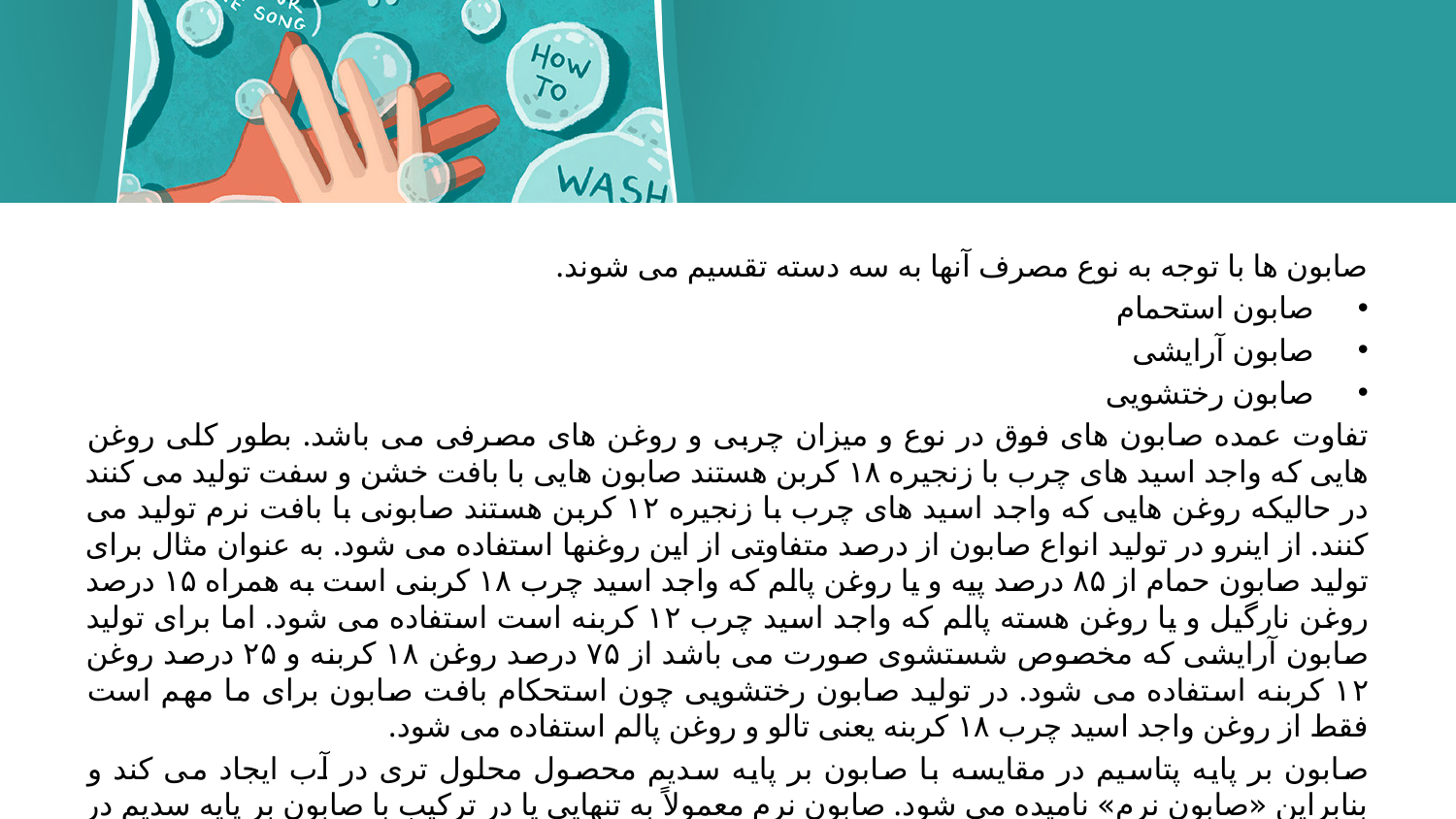

#
صابون ها با توجه به نوع مصرف آنها به سه دسته تقسیم می شوند.
صابون استحمام
صابون آرایشی
صابون رختشویی
تفاوت عمده صابون های فوق در نوع و میزان چربی و روغن های مصرفی می باشد. بطور کلی روغن هایی که واجد اسید های چرب با زنجیره ۱۸ کربن هستند صابون هایی با بافت خشن و سفت تولید می کنند در حالیکه روغن هایی که واجد اسید های چرب با زنجیره ۱۲ کربن هستند صابونی با بافت نرم تولید می کنند. از اینرو در تولید انواع صابون از درصد متفاوتی از این روغنها استفاده می شود. به عنوان مثال برای تولید صابون حمام از ۸۵ درصد پیه و یا روغن پالم که واجد اسید چرب ۱۸ کربنی است به همراه ۱۵ درصد روغن نارگیل و یا روغن هسته پالم که واجد اسید چرب ۱۲ کربنه است استفاده می شود. اما برای تولید صابون آرایشی که مخصوص شستشوی صورت می باشد از ۷۵ درصد روغن ۱۸ کربنه و ۲۵ درصد روغن ۱۲ کربنه استفاده می شود. در تولید صابون رختشویی چون استحکام بافت صابون برای ما مهم است فقط از روغن واجد اسید چرب ۱۸ کربنه یعنی تالو و روغن پالم استفاده می شود.
صابون بر پایه پتاسیم در مقایسه با صابون بر پایه سدیم محصول محلول تری در آب ایجاد می کند و بنابراین «صابون نرم» نامیده می شود. صابون نرم معمولاً به تنهایی یا در ترکیب با صابون بر پایه سدیم در محصولات اصلاح به کار می رود.